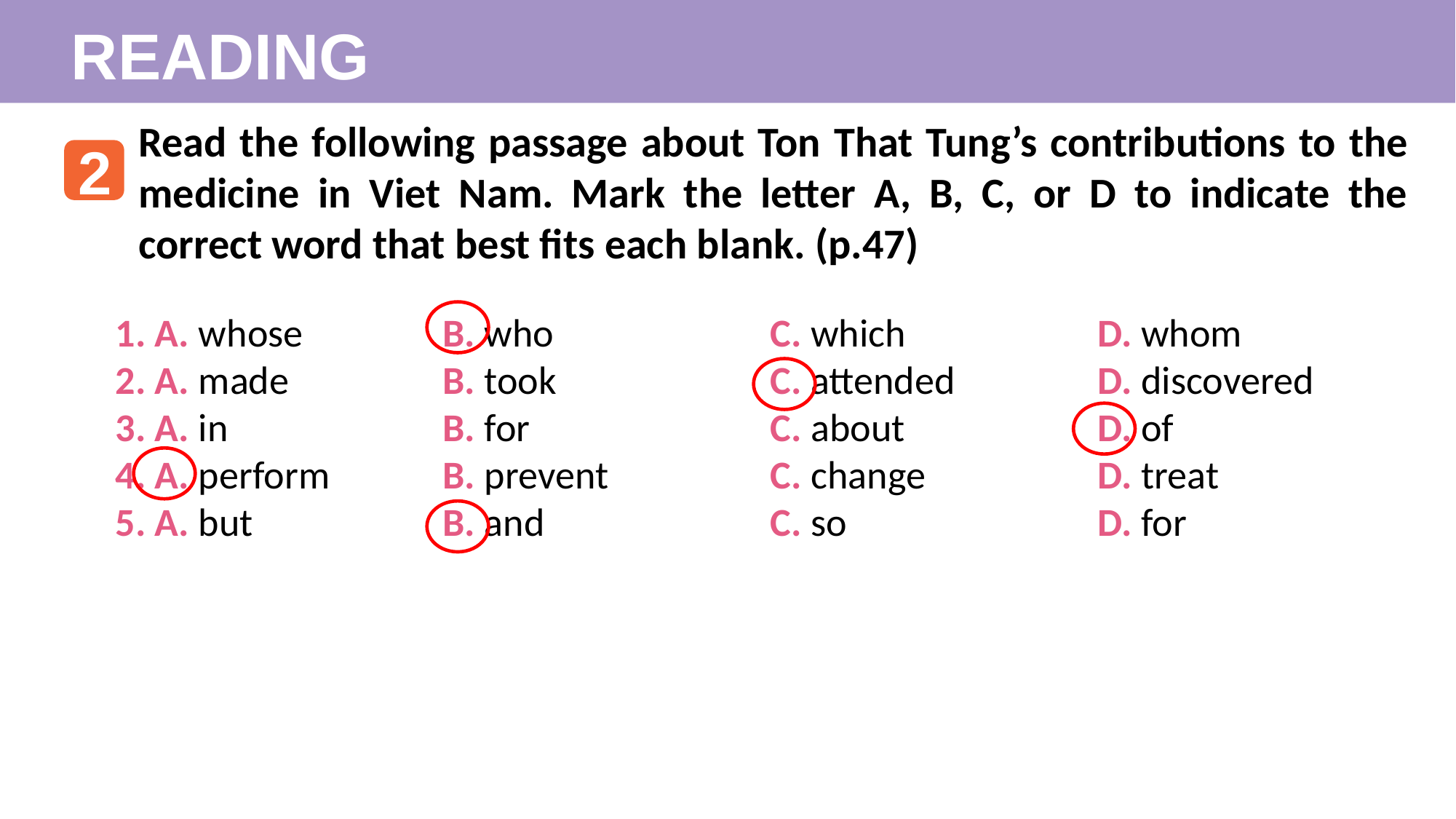

READING
Read the following passage about Ton That Tung’s contributions to the medicine in Viet Nam. Mark the letter A, B, C, or D to indicate the correct word that best fits each blank. (p.47)
2

1. A. whose 		B. who 		C. which 		D. whom
2. A. made 		B. took 		C. attended 		D. discovered
3. A. in 		B. for 			C. about 		D. of
4. A. perform 	B. prevent 		C. change 		D. treat
5. A. but 		B. and 		C. so 			D. for